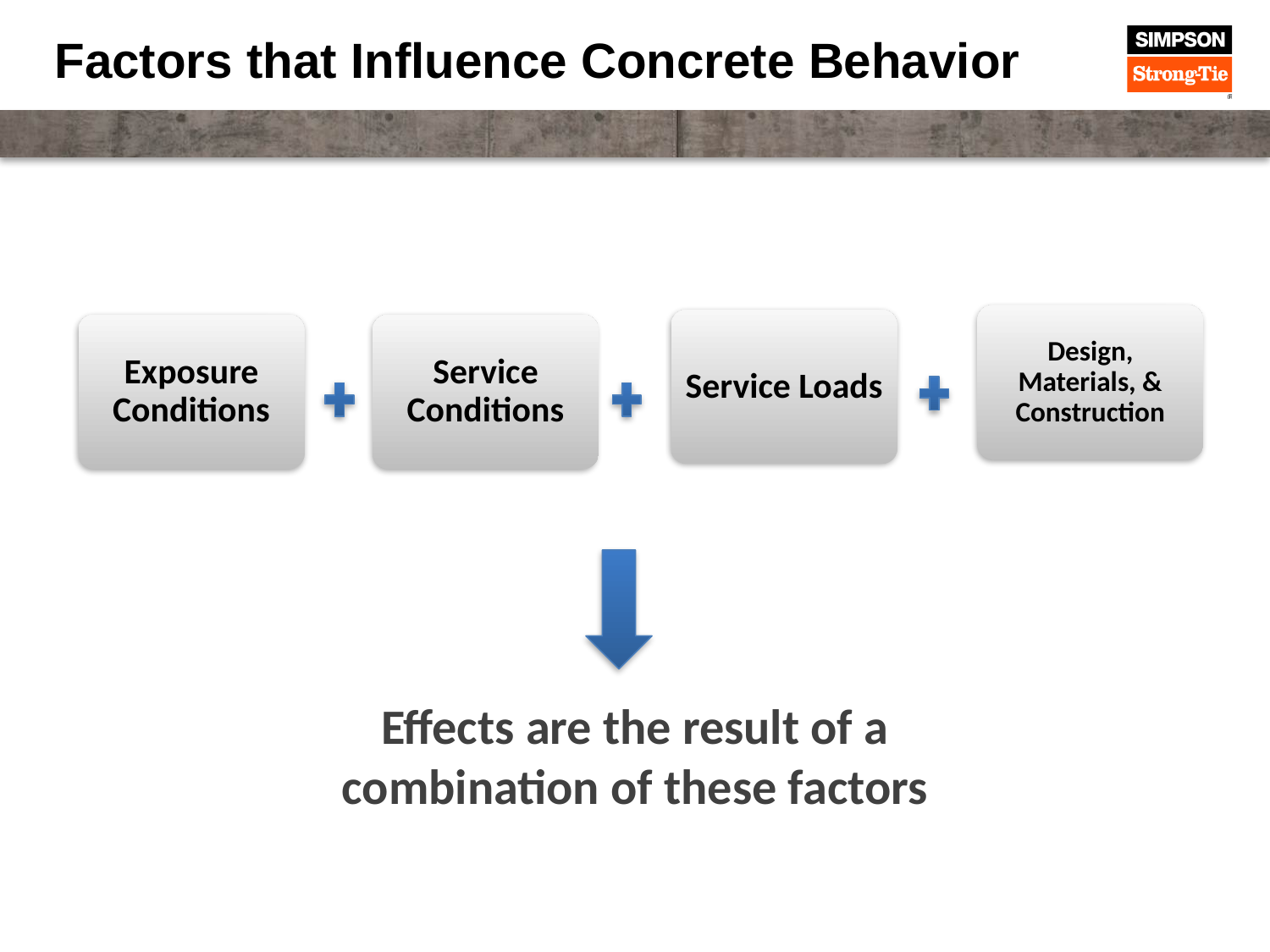

# Factors that Influence Concrete Behavior

Design, Materials, & Construction

Service Loads

Exposure Conditions

Service Conditions

Effects are the result of a combination of these factors